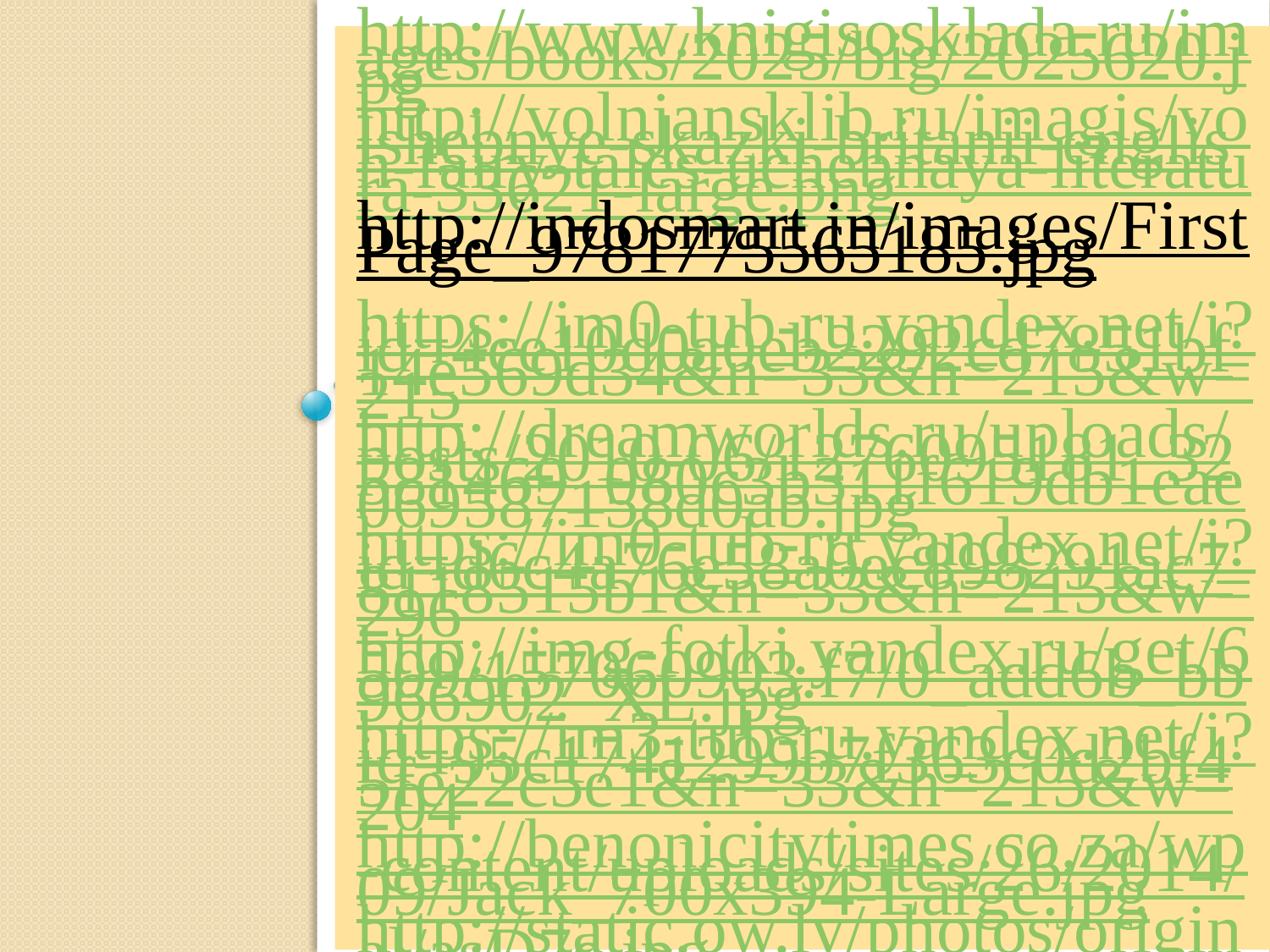

http://www.knigisosklada.ru/images/books/2025/big/2025620.jpg
http://volnjansklib.ru/imagis/volshebnye-skazki-britanii-english-fairy-tales-uchebnaya-literatura-33621-large.png
http://indosmart.in/images/FirstPage_9781775565185.jpg
https://im0-tub-ru.yandex.net/i?id=4ce10d0a0eb2292cd7851bf14e569d34&n=33&h=215&w=215
http://dreamworlds.ru/uploads/posts/2010-06/1276095181_32581469_080c3b311f619db1eae069587158d0ab.jpg
https://im0-tub-ru.yandex.net/i?id=d6c4a76e58a0ec898291ac78118515b1&n=33&h=215&w=296
http://img-fotki.yandex.ru/get/6509/157060903.f7/0_add6b_bb966902_XL.jpg
https://im3-tub-ru.yandex.net/i?id=95c1741299b7f363c0d2bf45fe22c5e1&n=33&h=215&w=204
http://benonicitytimes.co.za/wp-content/uploads/sites/26/2014/09/Jack_700x394-Large.jpg
http://static.ow.ly/photos/original/asD7e.jpg
https://yandex.ru/images/search?text=%D0%B0%D0%BD%D0%B3%D0%BB%D0%B8%D0%B9%D1%81%D0%BA%D0%B8%D0%B5%20%D1%81%D0%BA%D0%B0%D0%B7%D0%BA%D0%B8%20%D0%BA%D0%B0%D1%80%D1%82%D0%B8%D0%BD%D0%BA%D0%B8&img_url=https%3A%2F%2Fs-media-cache-ak0.pinimg.com%2Foriginals%2F46%2F77%2F8b%2F46778b52e8c26fc70e361ead6b4faef8.jpg&pos=2&rpt=simage&stype=image&lr=47&noreask=1&source=wiz
http://images.androidfreeget.com/h007/h61/img201403302309010856_info1280X800.jpeg
http://www.thefairytaletarot.com/images/swords/Swords_Ace.jpg
http://a2.mzstatic.com/us/r1000/093/Purple/23/47/f4/mzl.bicngetw.1024x1024-65.jpg http://www.urban.ro/wp-content/uploads/2011/03/ftl-fairy-tales-book_tb628.jpg
http://1.bp.blogspot.com/-vDnt67yPlkM/UHhRhqgMOyI/AAAAAAAAHNQ/ECjeq3SG_zU/s1600/1.jpg
http://www.ukazka.ru/img/g/uk928632.jpg http://img.yakaboo.ua/media/catalog/product/2/5/258959_30310967.jpg
http://www.booksiti.net.ru/books/1457425.jpg